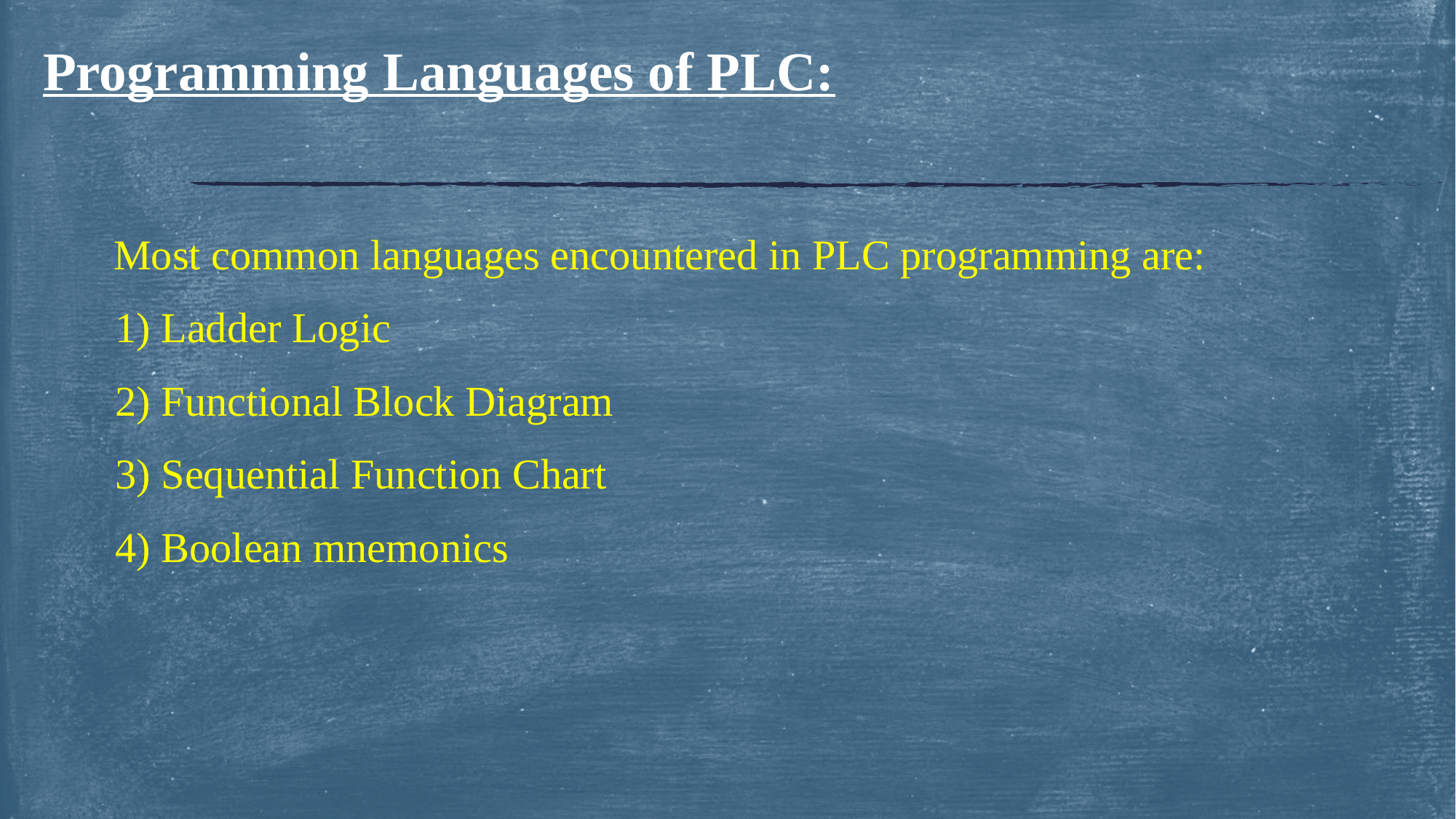

# Programming Languages of PLC:
   Most common languages encountered in PLC programming are:
   1) Ladder Logic
   2) Functional Block Diagram
   3) Sequential Function Chart
   4) Boolean mnemonics